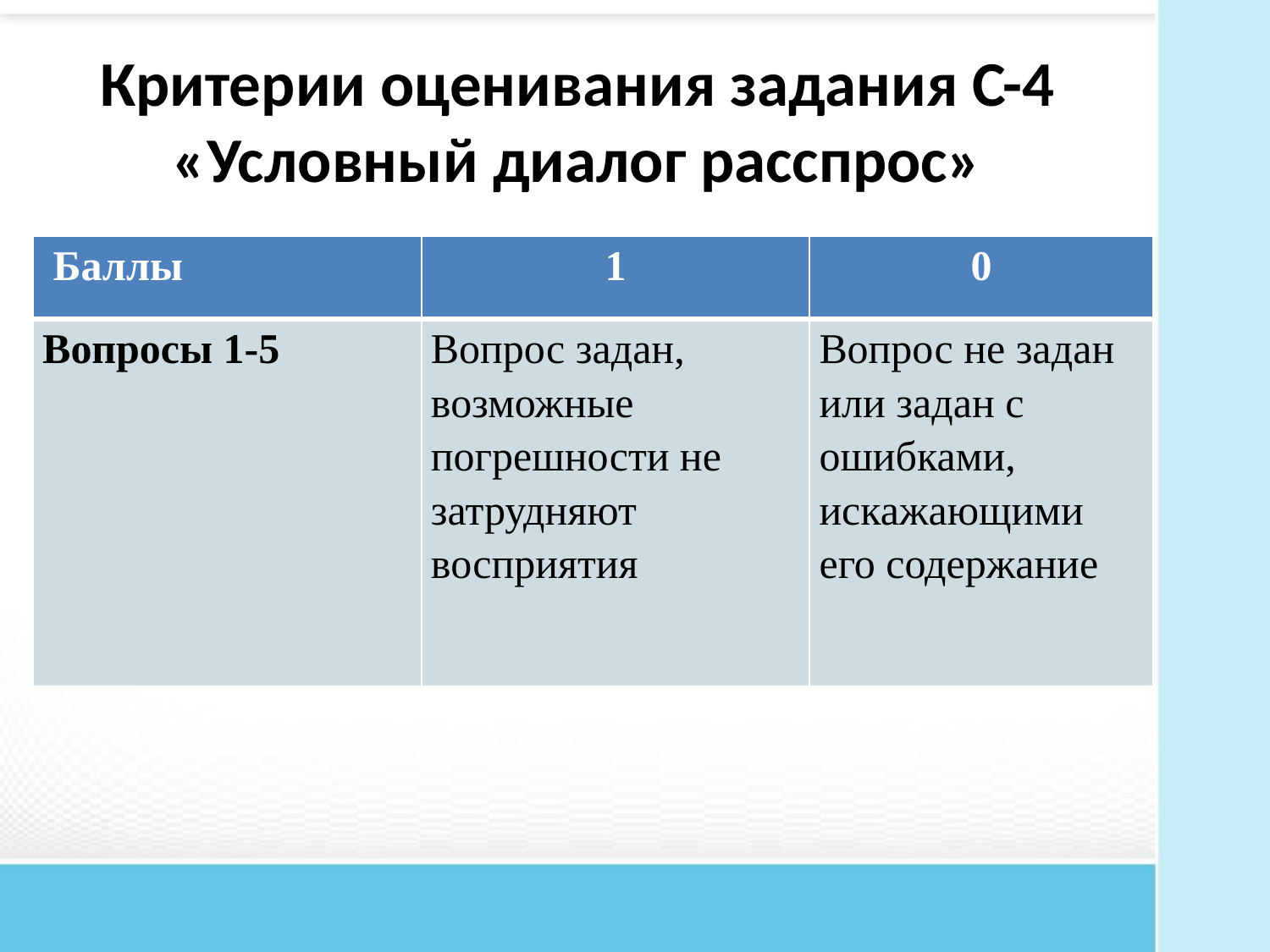

Критерии оценивания задания С-4 «Условный диалог расспрос»
| Баллы | 1 | 0 |
| --- | --- | --- |
| Вопросы 1-5 | Вопрос задан, возможные погрешности не затрудняют восприятия | Вопрос не задан или задан с ошибками, искажающими его содержание |
#